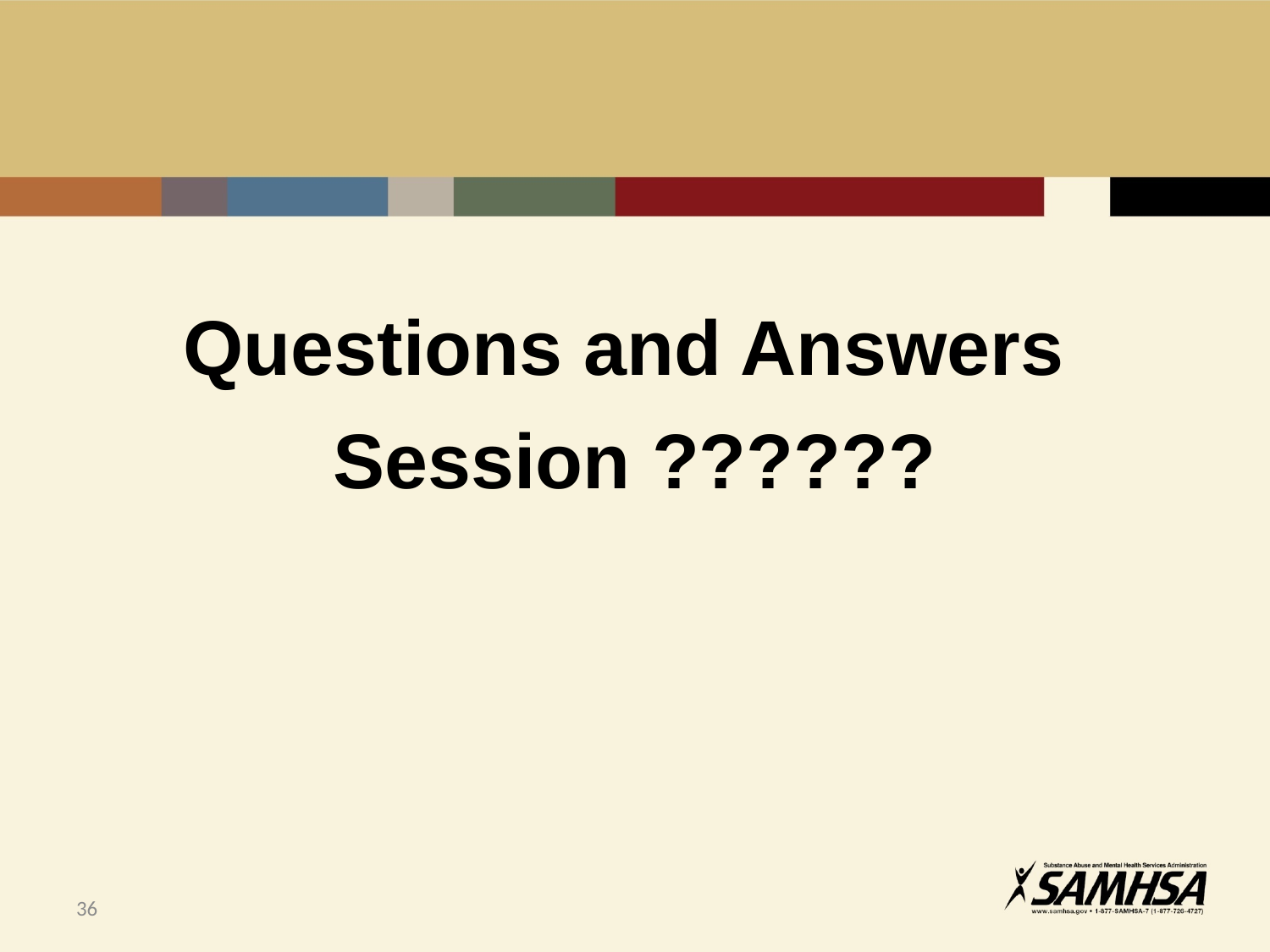

# Questions and Answers Session ??????
36